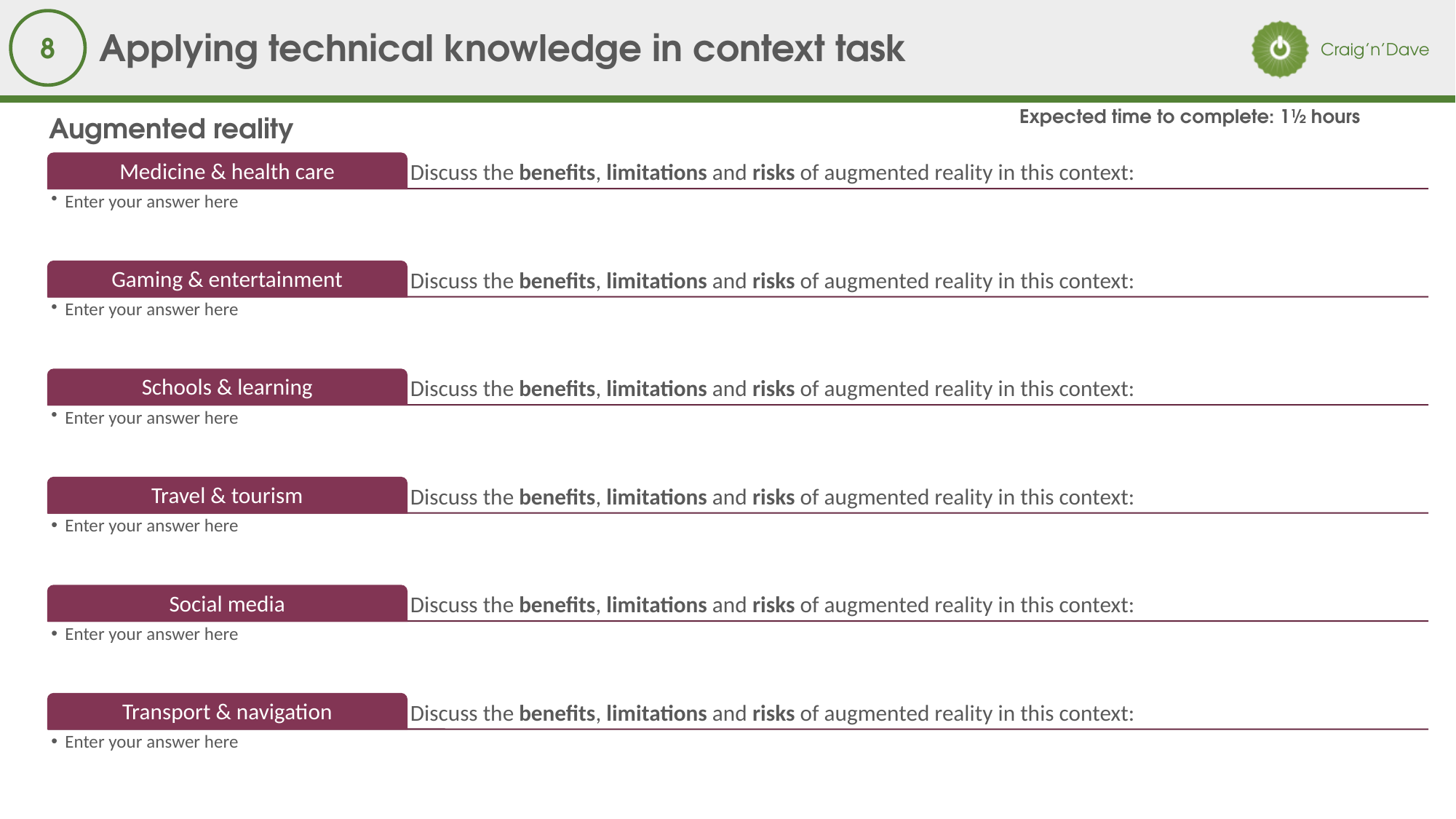

Applying technical knowledge in context task
8
Expected time to complete: 1½ hours
Augmented reality
Discuss the benefits, limitations and risks of augmented reality in this context:
Medicine & health care
Enter your answer here
Discuss the benefits, limitations and risks of augmented reality in this context:
Gaming & entertainment
Enter your answer here
Discuss the benefits, limitations and risks of augmented reality in this context:
Schools & learning
Enter your answer here
Discuss the benefits, limitations and risks of augmented reality in this context:
Travel & tourism
Enter your answer here
Discuss the benefits, limitations and risks of augmented reality in this context:
Social media
Enter your answer here
Discuss the benefits, limitations and risks of augmented reality in this context:
Transport & navigation
Enter your answer here